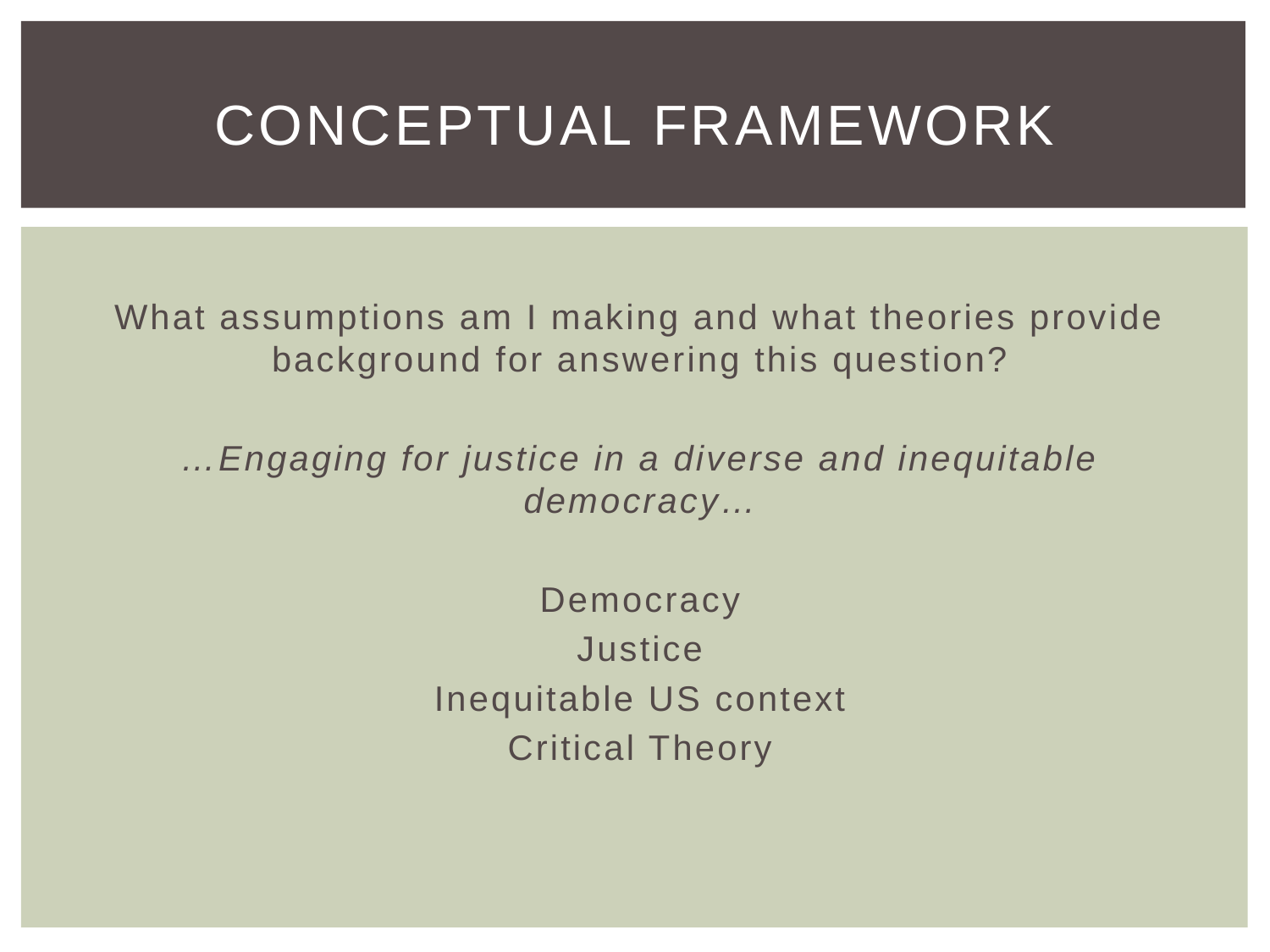

# Conceptual Framework

What assumptions am I making and what theories provide background for answering this question?

…Engaging for justice in a diverse and inequitable democracy…

Democracy
Justice
Inequitable US context
Critical Theory